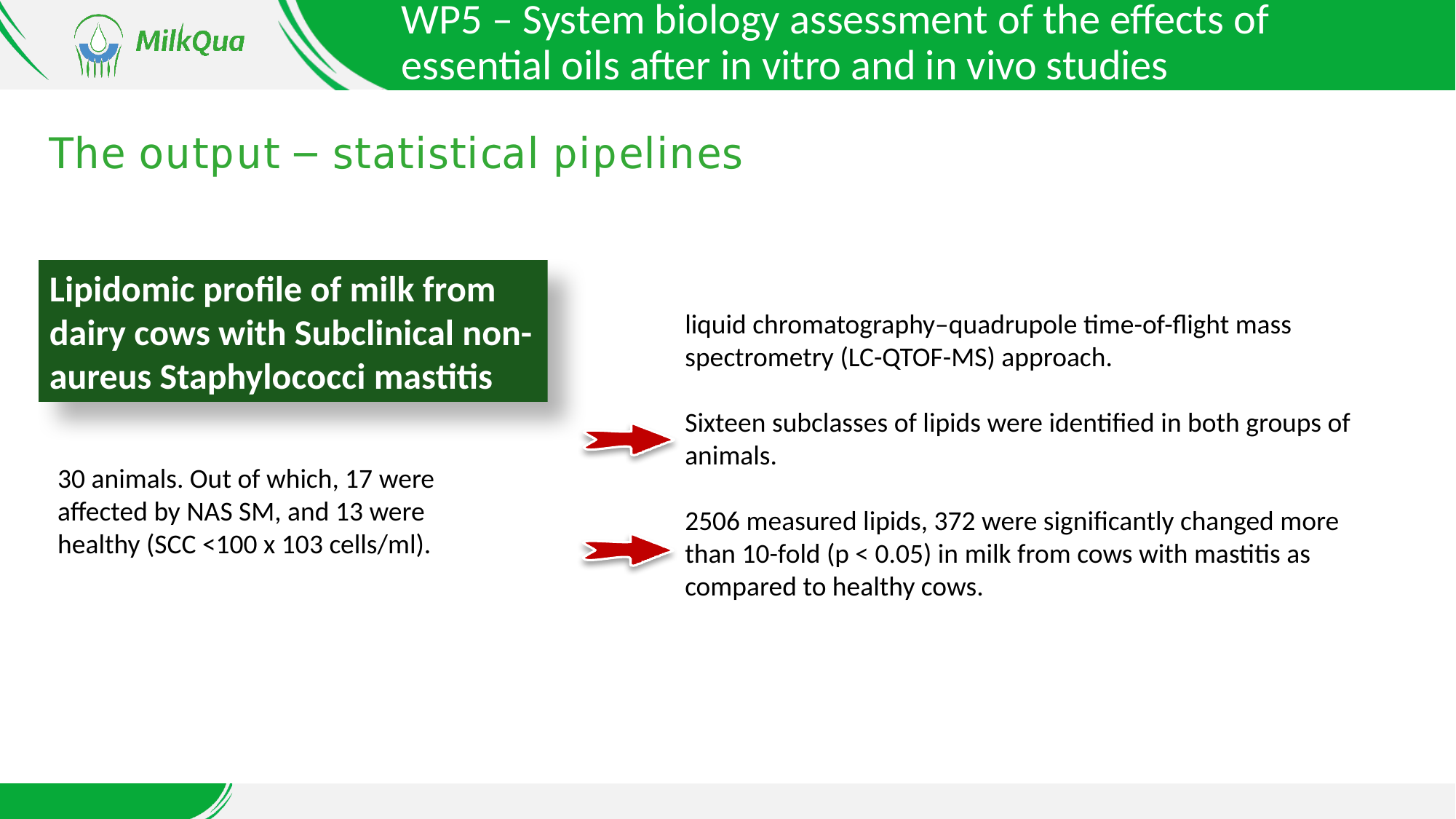

WP5 – System biology assessment of the effects of essential oils after in vitro and in vivo studies

# The output – statistical pipelines
Lipidomic profile of milk from dairy cows with Subclinical non-aureus Staphylococci mastitis
liquid chromatography–quadrupole time-of-flight mass spectrometry (LC-QTOF-MS) approach.

Sixteen subclasses of lipids were identified in both groups of animals.

2506 measured lipids, 372 were significantly changed more than 10-fold (p < 0.05) in milk from cows with mastitis as compared to healthy cows.

30 animals. Out of which, 17 were affected by NAS SM, and 13 were healthy (SCC <100 x 103 cells/ml).